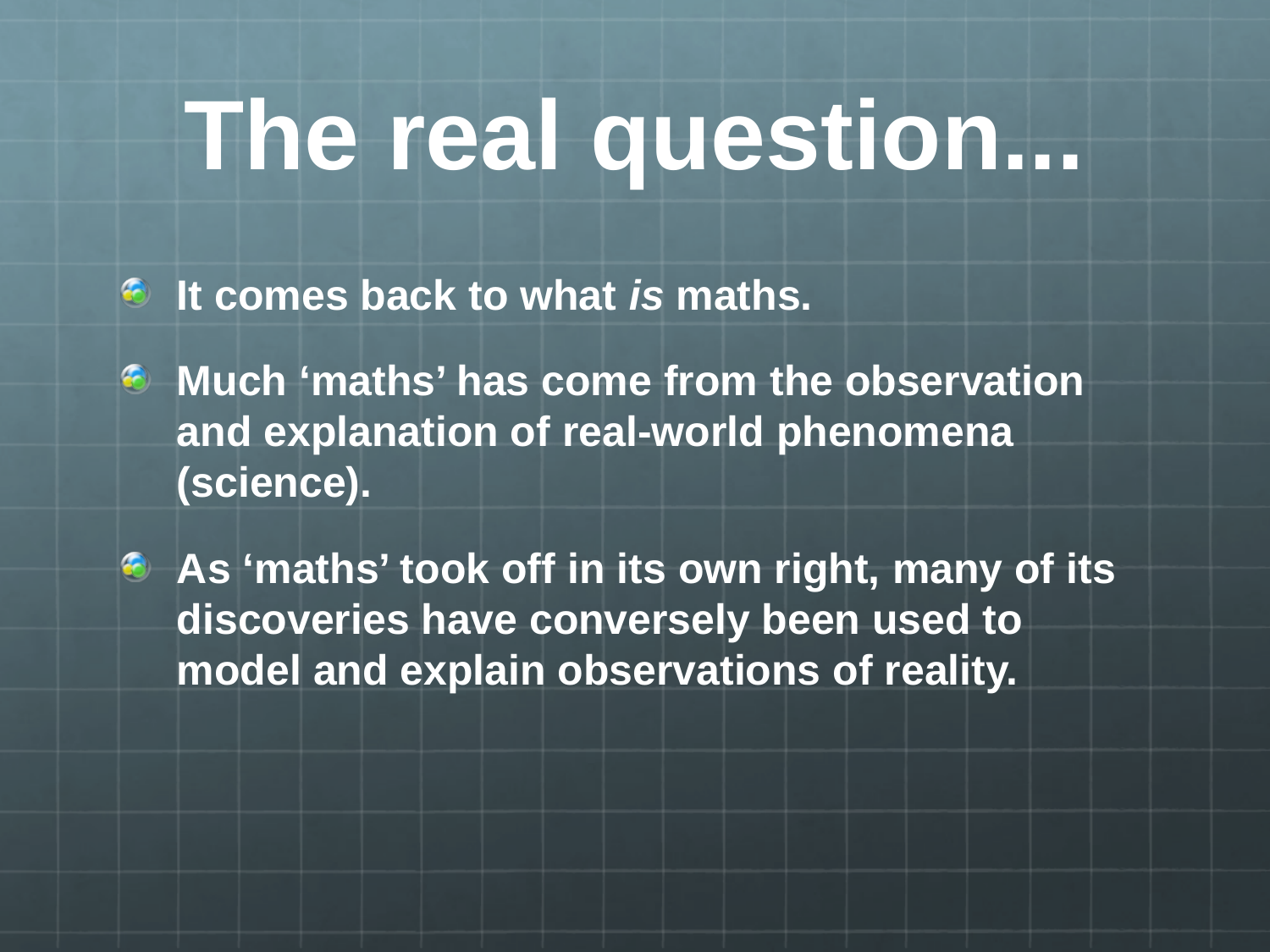

# The real question...
It comes back to what is maths.
Much ‘maths’ has come from the observation and explanation of real-world phenomena (science).
As ‘maths’ took off in its own right, many of its discoveries have conversely been used to model and explain observations of reality.